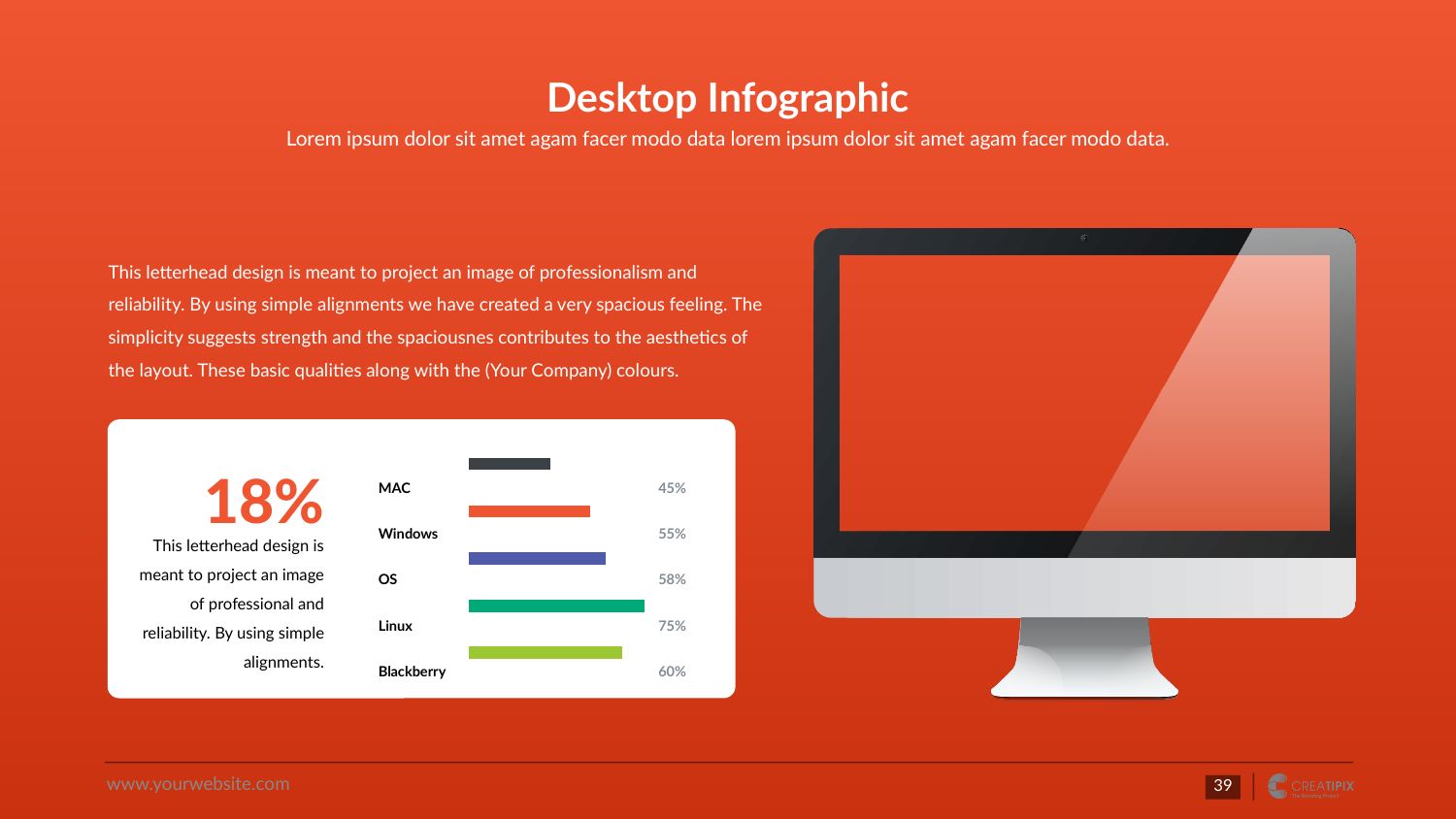

# Desktop Infographic
Lorem ipsum dolor sit amet agam facer modo data lorem ipsum dolor sit amet agam facer modo data.

This letterhead design is meant to project an image of professionalism and reliability. By using simple alignments we have created a very spacious feeling. The simplicity suggests strength and the spaciousnes contributes to the aesthetics of the layout. These basic qualities along with the (Your Company) colours.

18%
MAC
Windows
OS
Linux
Blackberry
45%
55%
58%
75%
60%
This letterhead design is meant to project an image of professional and reliability. By using simple alignments.
39
www.yourwebsite.com